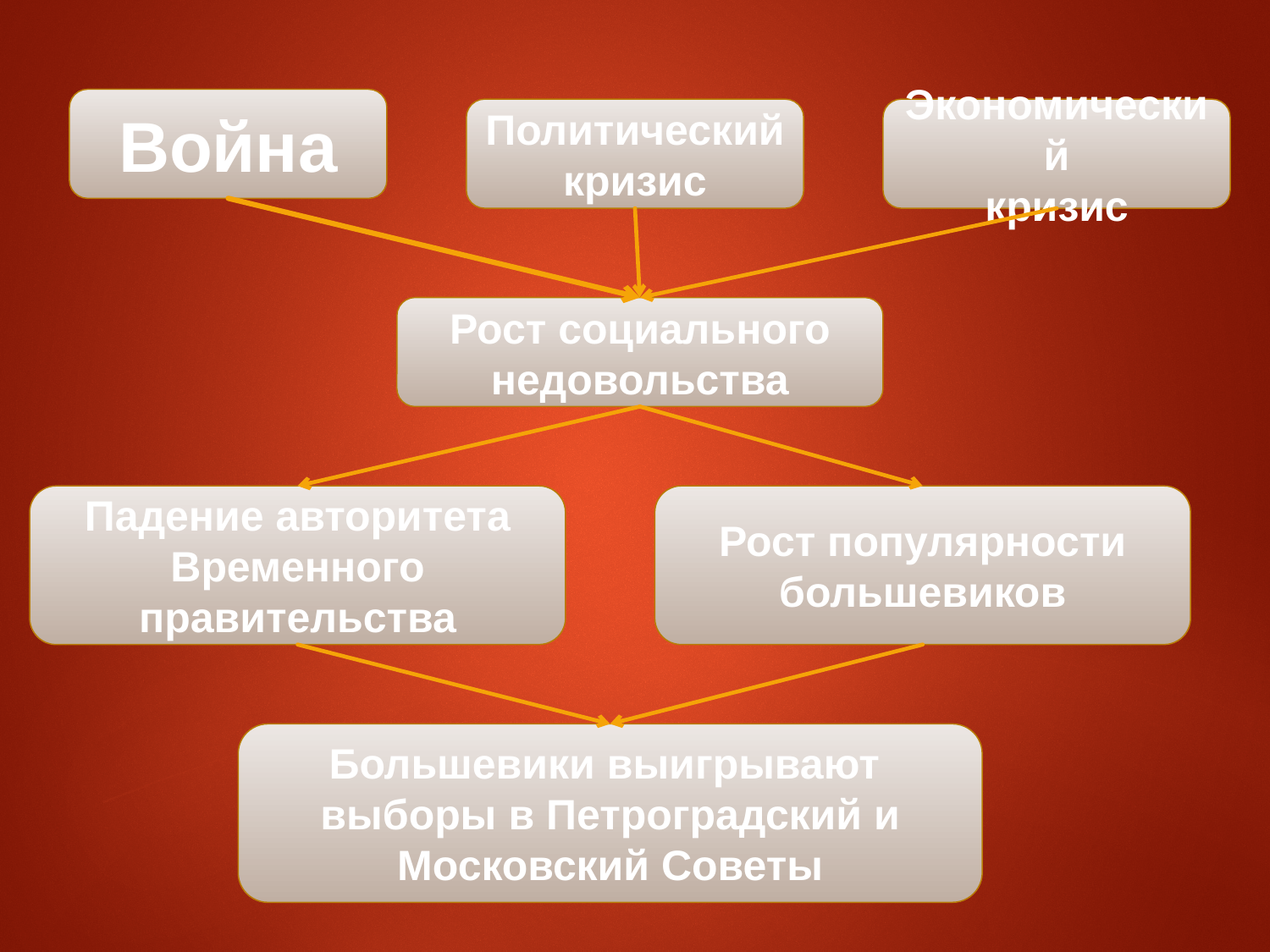

Война
Политический кризис
Экономический
кризис
Рост социального недовольства
Падение авторитета Временного правительства
Рост популярности большевиков
Большевики выигрывают  выборы в Петроградский и Московский Советы